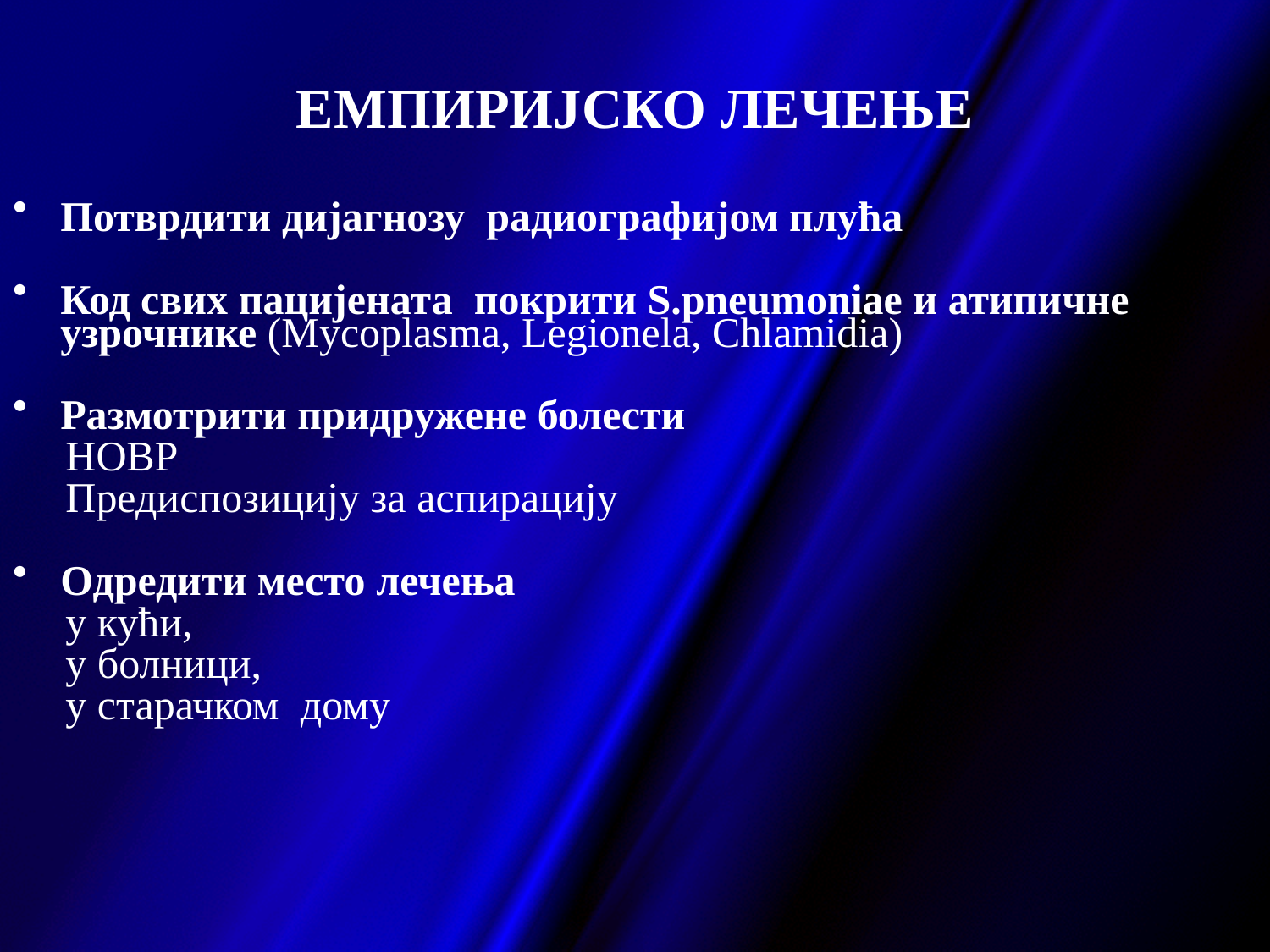

# ЕМПИРИЈСКО ЛЕЧЕЊЕ
Потврдити дијагнозу  радиографијом плућа

Код свих пацијената  покрити S.pneumoniae и атипичне узрочнике (Mycoplasma, Legionela, Chlamidia)

Размотрити придружене болести
     HOBP
     Предиспозицију за аспирацију

Одредити место лечења
     у кући,
     у болници,
     у старачком  дому